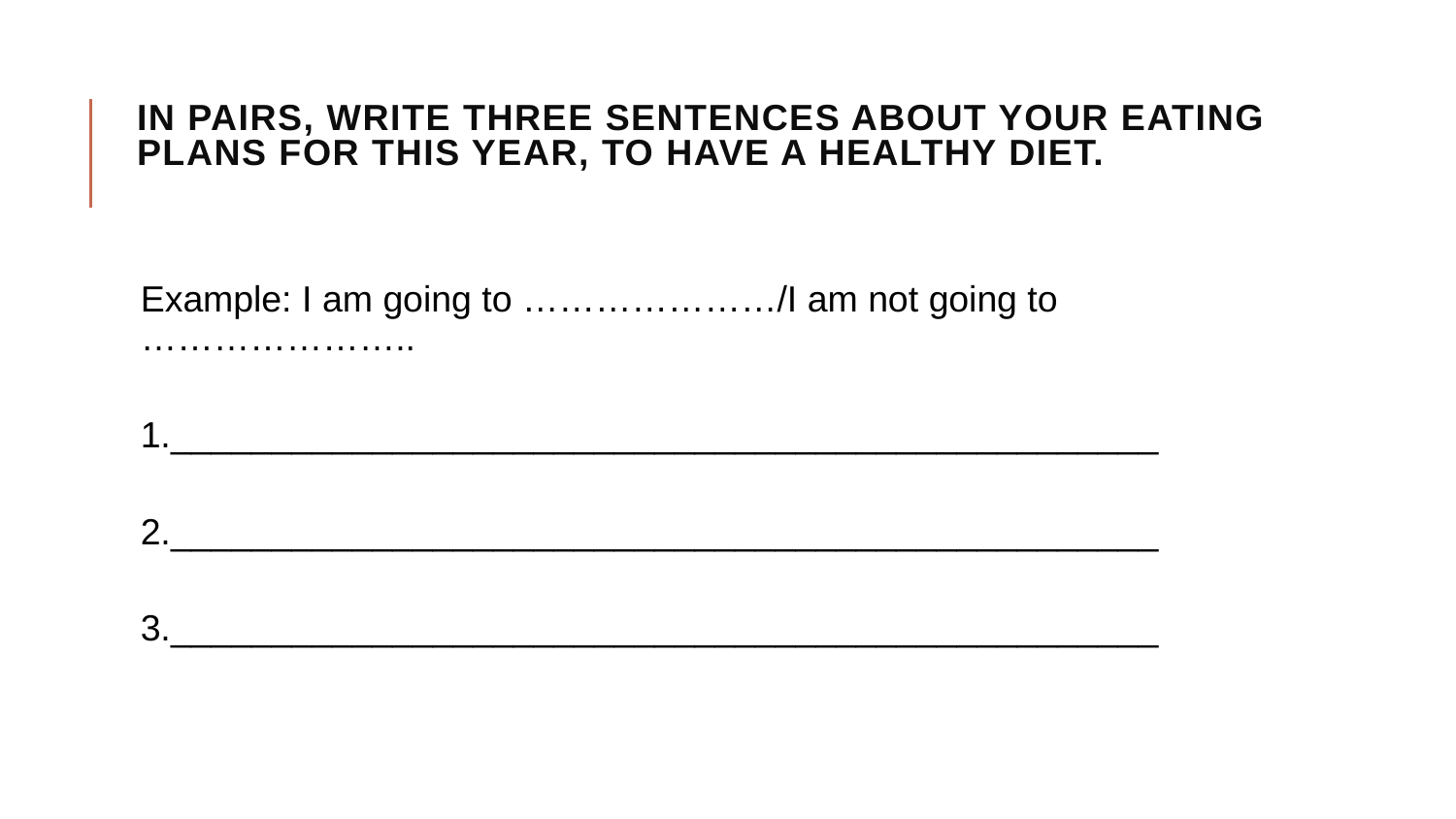

# In pairs, write three sentences about your eating plans for this year, to have a healthy diet.
Example: I am going to …………………/I am not going to …………………..
	1._________________________________________________
	2._________________________________________________
	3._________________________________________________